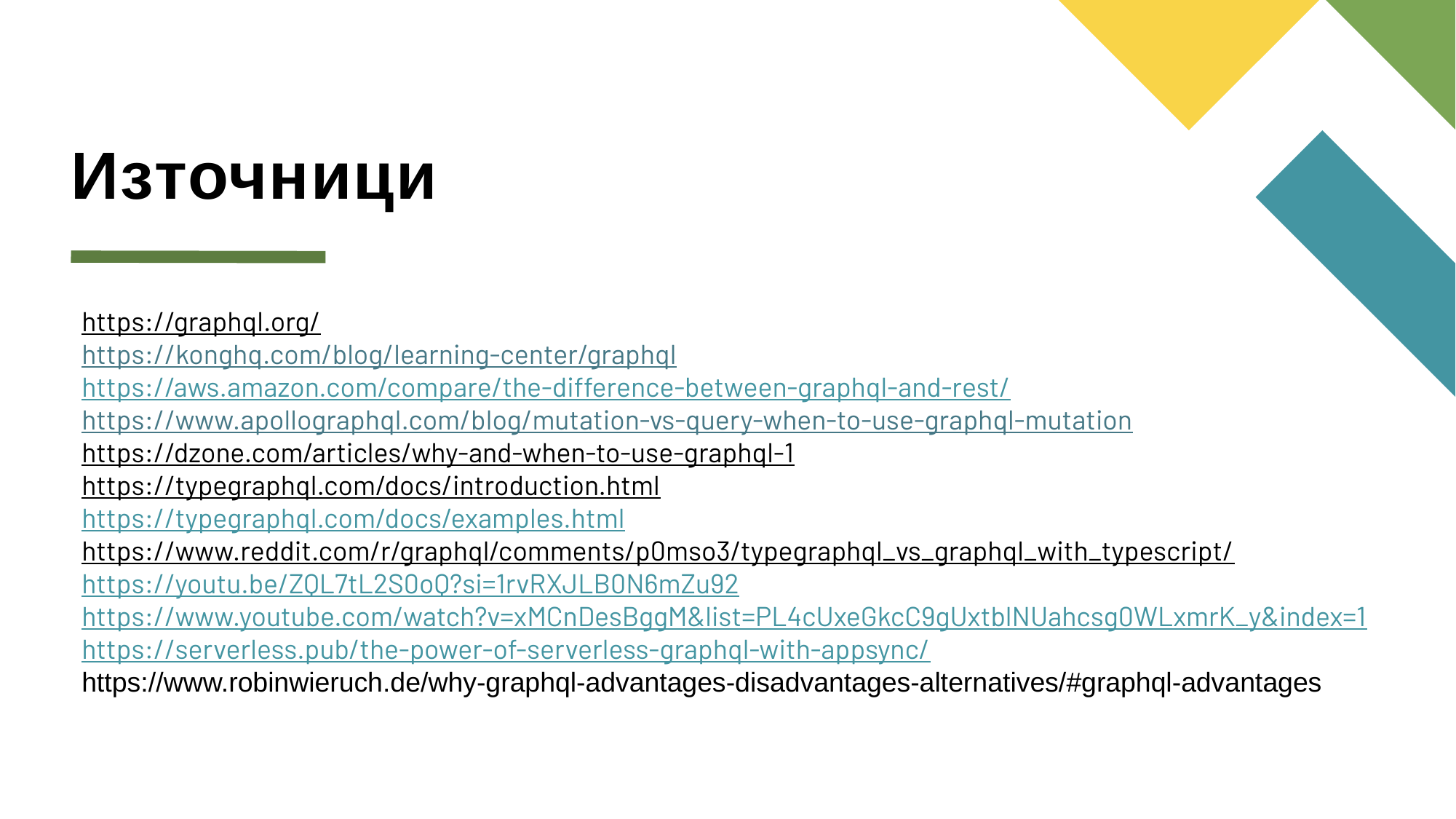

# Източници
https://graphql.org/ 
https://konghq.com/blog/learning-center/graphql
https://aws.amazon.com/compare/the-difference-between-graphql-and-rest/
https://www.apollographql.com/blog/mutation-vs-query-when-to-use-graphql-mutation
https://dzone.com/articles/why-and-when-to-use-graphql-1
https://typegraphql.com/docs/introduction.html   
https://typegraphql.com/docs/examples.html  
https://www.reddit.com/r/graphql/comments/p0mso3/typegraphql_vs_graphql_with_typescript/  
https://youtu.be/ZQL7tL2S0oQ?si=1rvRXJLB0N6mZu92 
https://www.youtube.com/watch?v=xMCnDesBggM&list=PL4cUxeGkcC9gUxtblNUahcsg0WLxmrK_y&index=1 https://serverless.pub/the-power-of-serverless-graphql-with-appsync/
https://www.robinwieruch.de/why-graphql-advantages-disadvantages-alternatives/#graphql-advantages